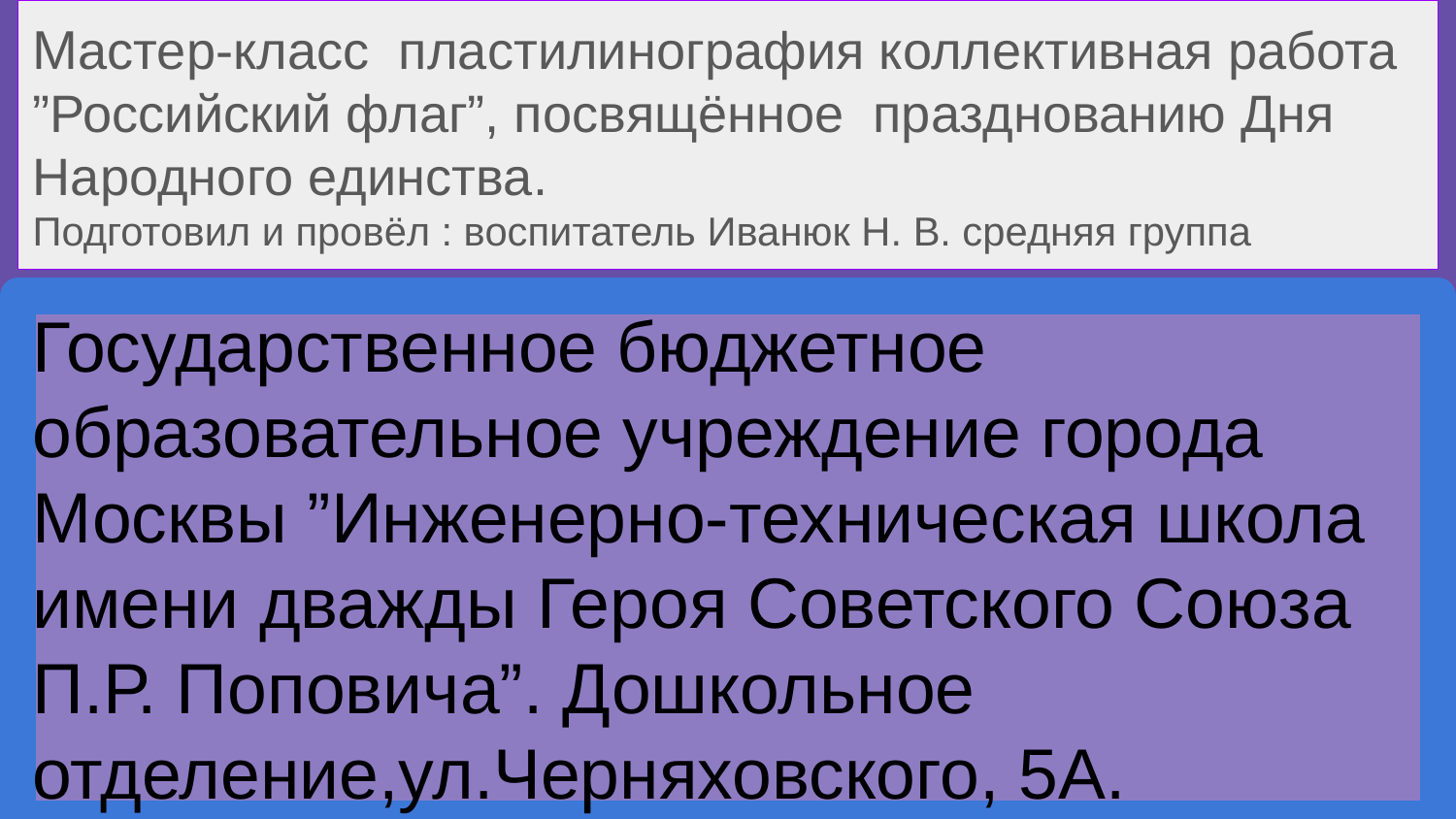

Мастер-класс  пластилинография коллективная работа ”Российский флаг”, посвящённое  празднованию Дня Народного единства.
Подготовил и провёл : воспитатель Иванюк Н. В. средняя группа
# Государственное бюджетное образовательное учреждение города Москвы ”Инженерно-техническая школа имени дважды Героя Советского Союза П.Р. Поповича”. Дошкольное отделение,ул.Черняховского, 5А.